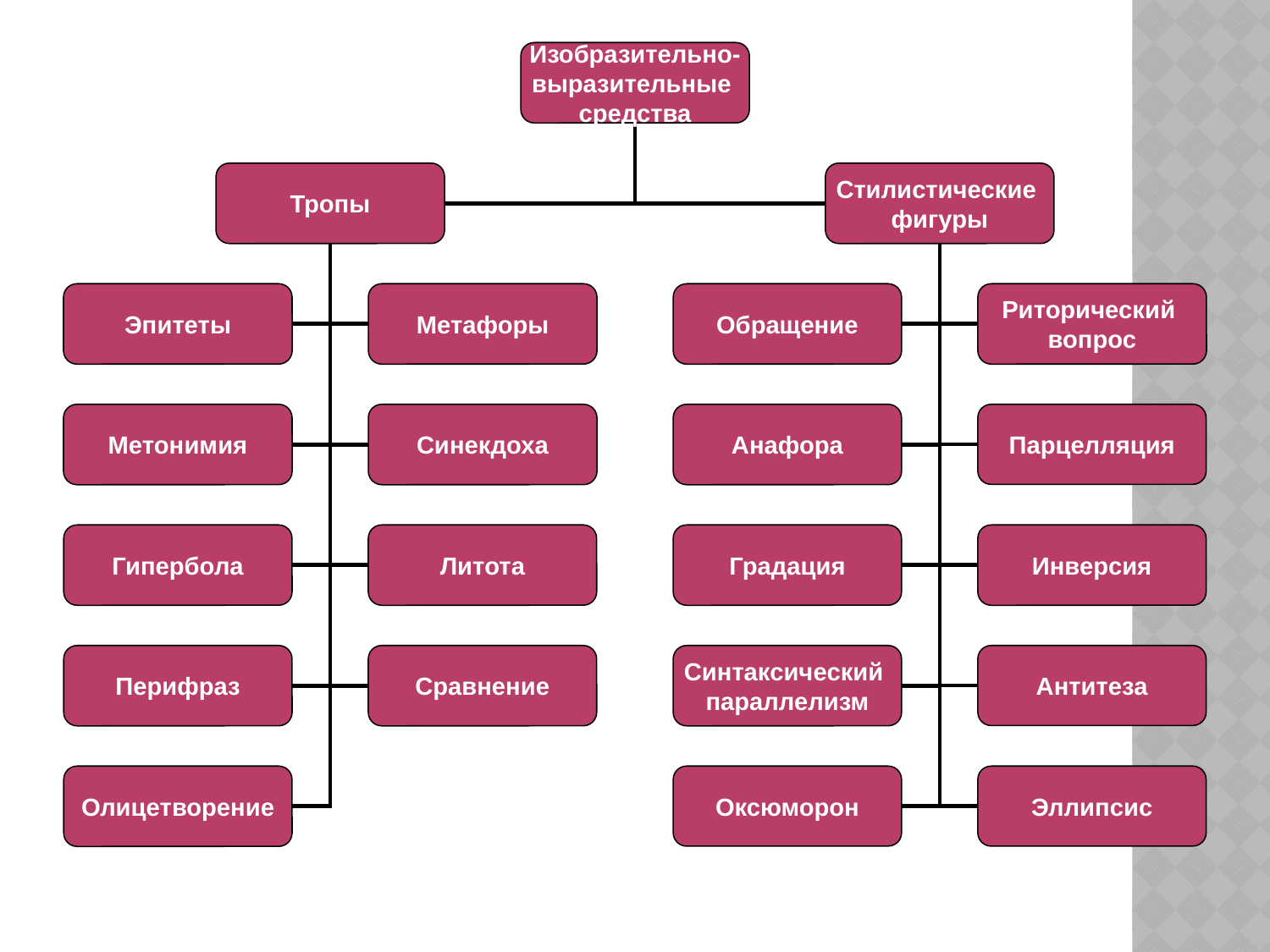

Изобразительно-
выразительные
средства
Тропы
Стилистические
фигуры
Эпитеты
Метафоры
Обращение
Риторический
вопрос
Метонимия
Синекдоха
Анафора
Парцелляция
Гипербола
Литота
Градация
Инверсия
Перифраз
Сравнение
Синтаксический
параллелизм
Антитеза
Олицетворение
Оксюморон
Эллипсис